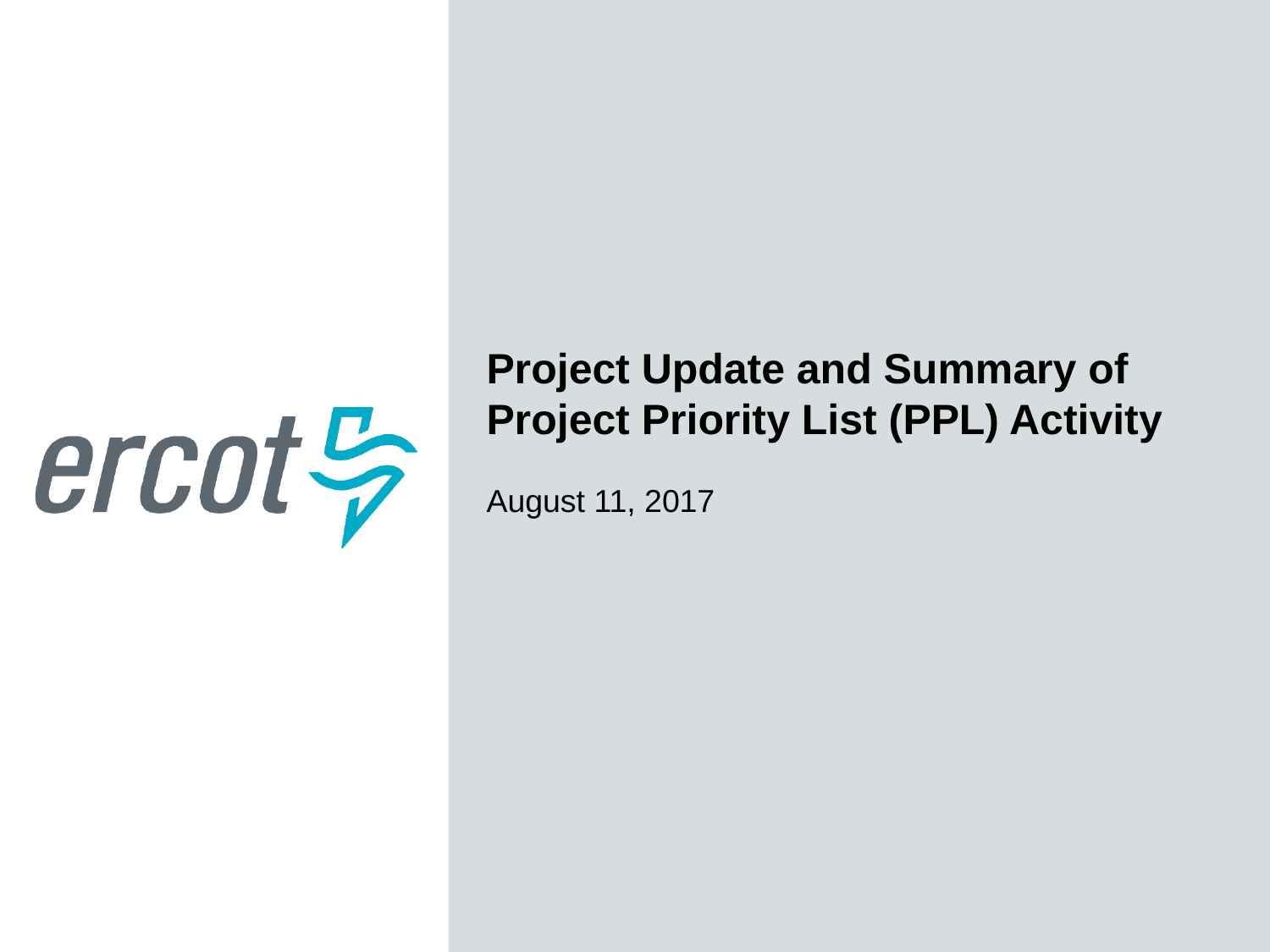

Project Update and Summary of
Project Priority List (PPL) Activity

August 11, 2017